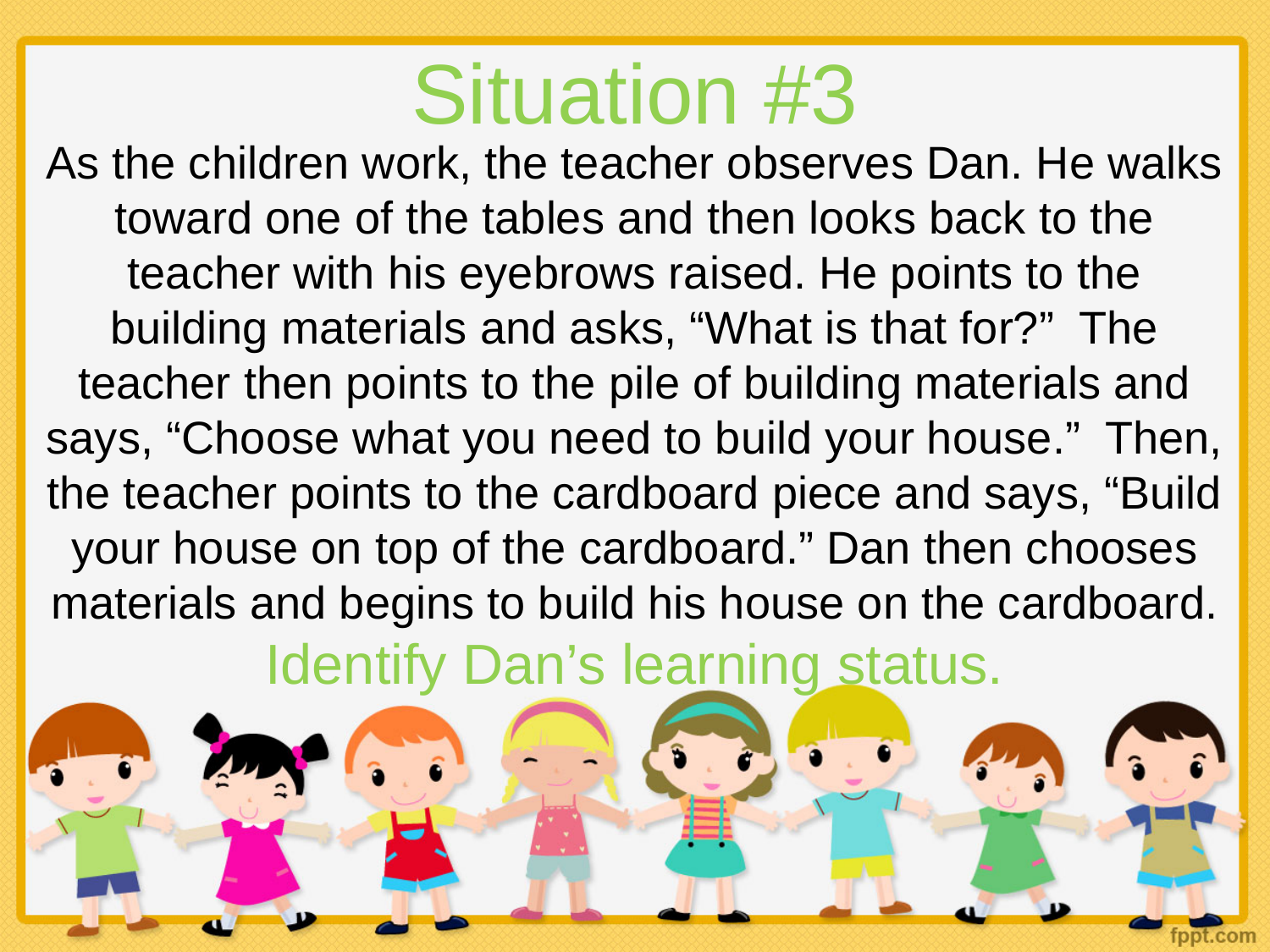

# Situation #3
As the children work, the teacher observes Dan. He walks toward one of the tables and then looks back to the teacher with his eyebrows raised. He points to the building materials and asks, “What is that for?”  The teacher then points to the pile of building materials and says, “Choose what you need to build your house.”  Then, the teacher points to the cardboard piece and says, “Build your house on top of the cardboard.” Dan then chooses materials and begins to build his house on the cardboard. Identify Dan’s learning status.